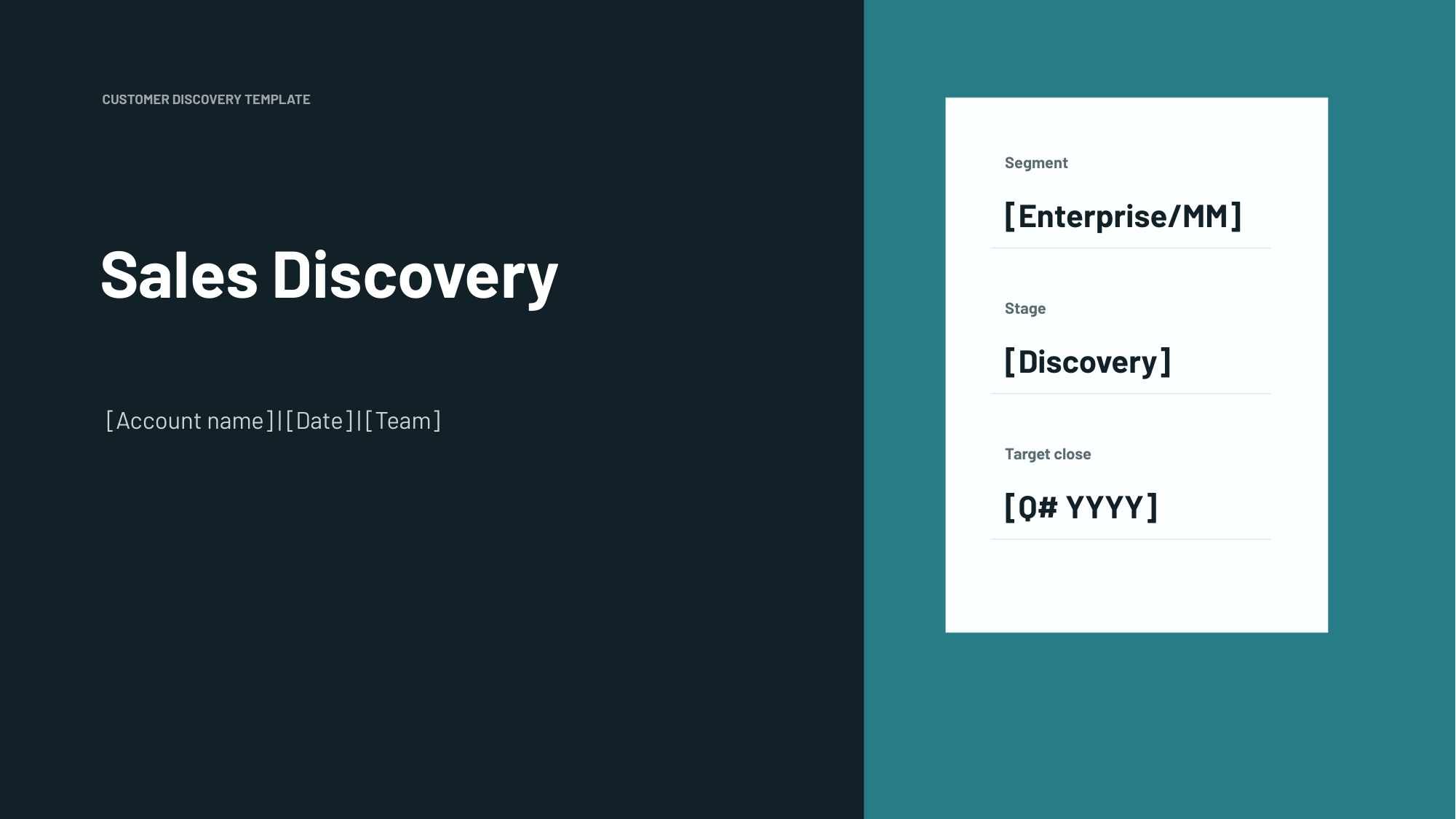

CUSTOMER DISCOVERY TEMPLATE

Segment
[Enterprise/MM]
Sales Discovery

Stage
[Discovery]

[Account name] | [Date] | [Team]
Target close
[Q# YYYY]